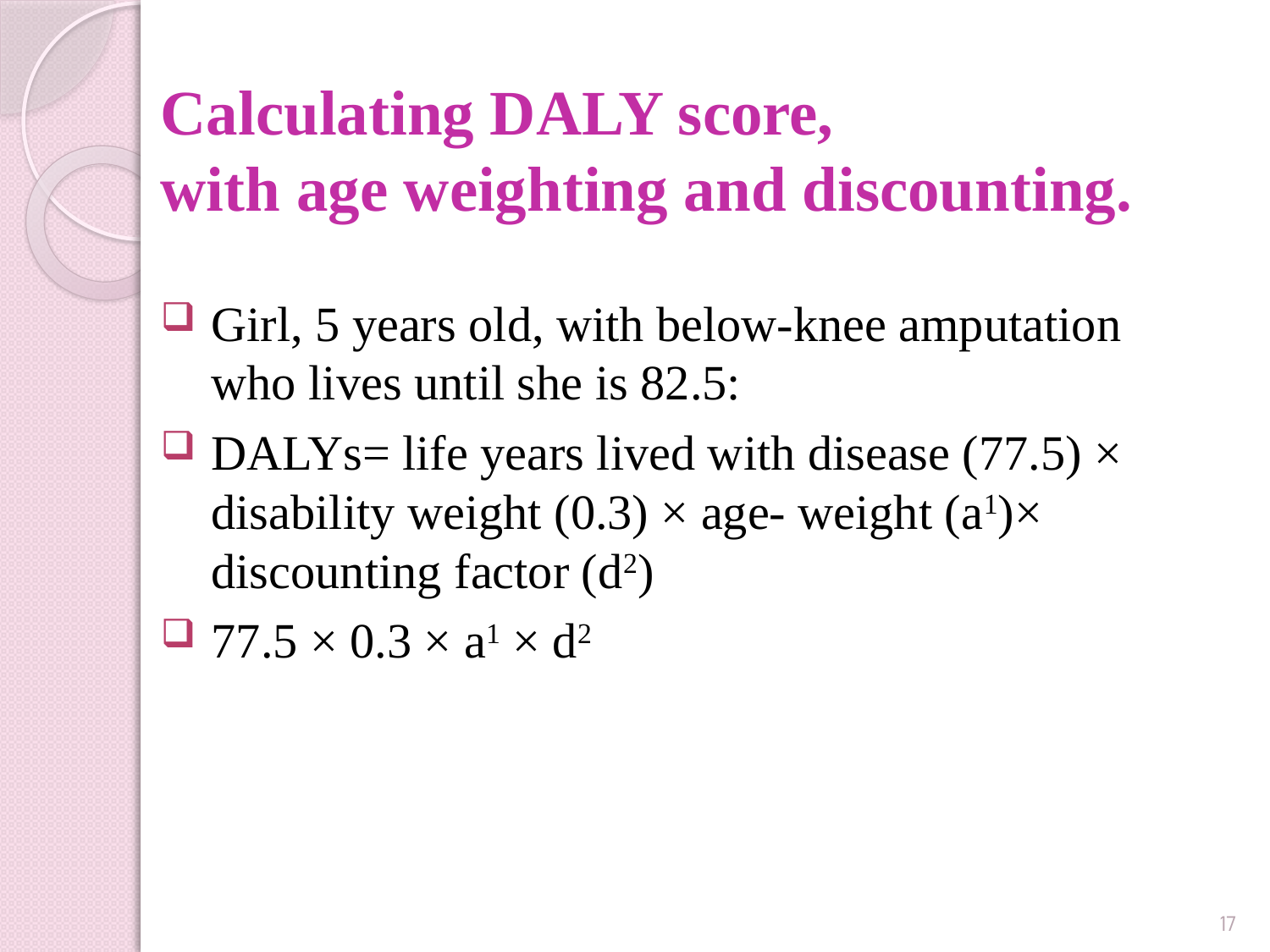

# Calculating DALY score, with age weighting and discounting.
Girl, 5 years old, with below-knee amputation who lives until she is 82.5:
DALYs= life years lived with disease (77.5) × disability weight (0.3) × age- weight (a1)× discounting factor (d2)
77.5 × 0.3 × a1 × d2

17